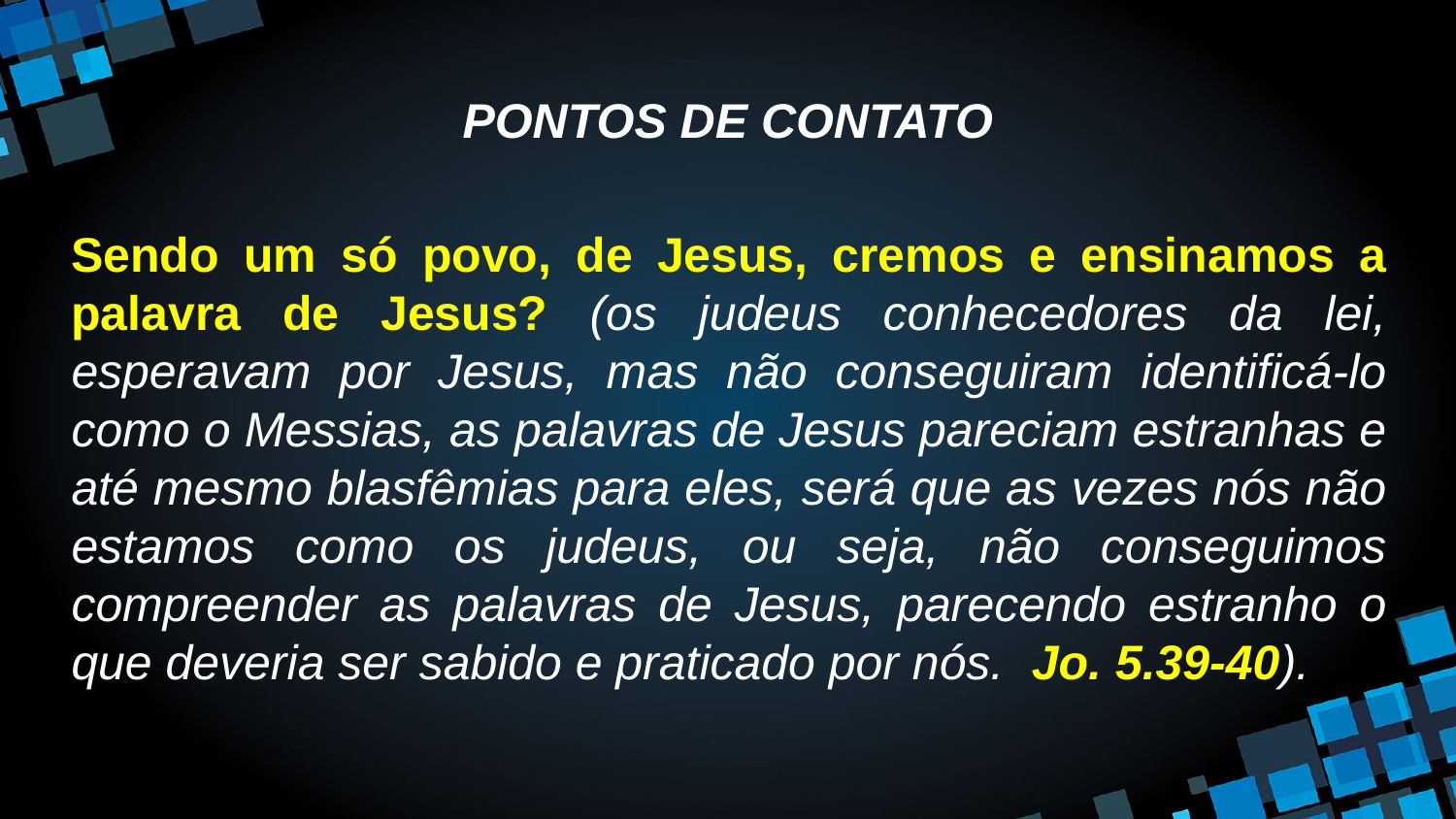

# PONTOS DE CONTATO
Sendo um só povo, de Jesus, cremos e ensinamos a palavra de Jesus? (os judeus conhecedores da lei, esperavam por Jesus, mas não conseguiram identificá-lo como o Messias, as palavras de Jesus pareciam estranhas e até mesmo blasfêmias para eles, será que as vezes nós não estamos como os judeus, ou seja, não conseguimos compreender as palavras de Jesus, parecendo estranho o que deveria ser sabido e praticado por nós.  Jo. 5.39-40).